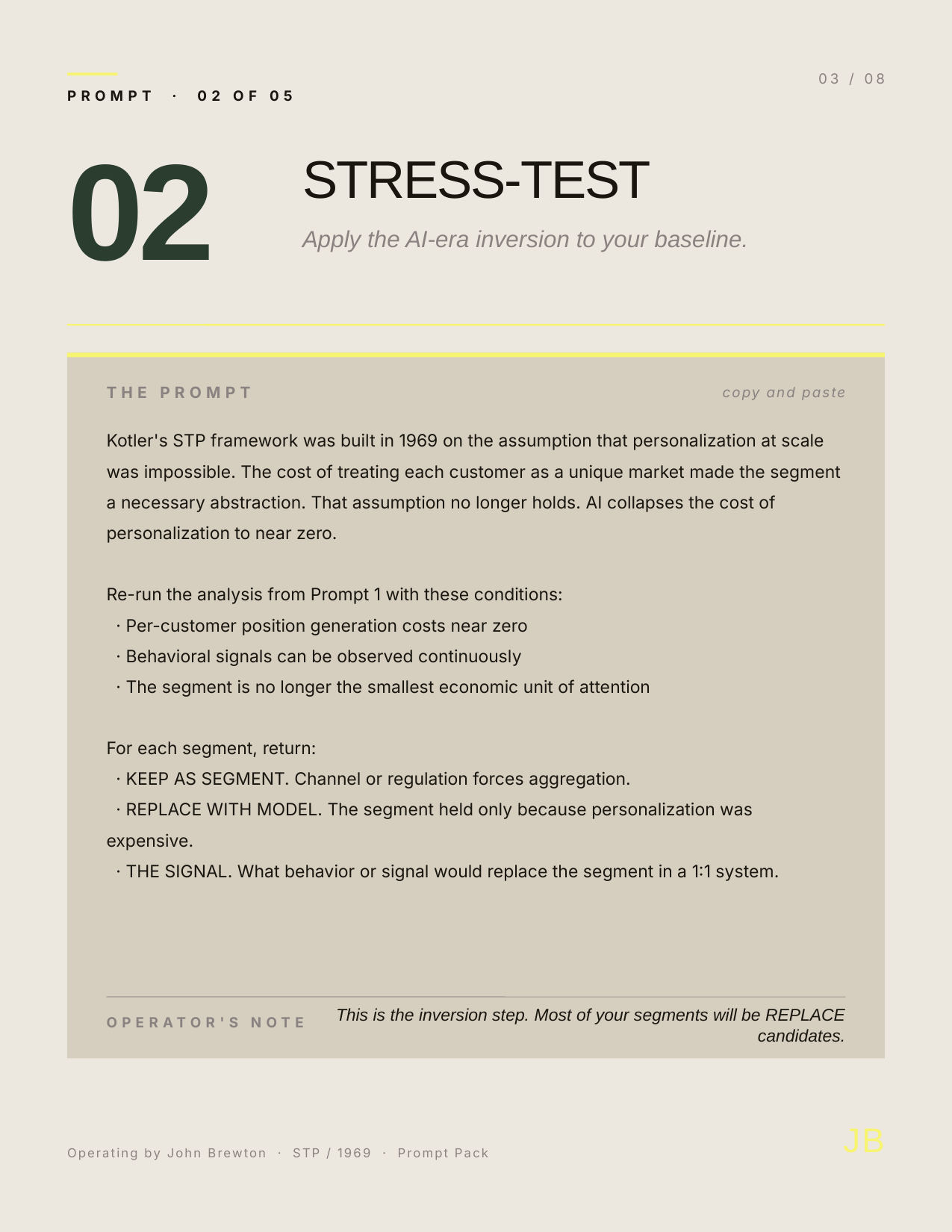

03 / 08

PROMPT  ·  02 OF 05
02
STRESS-TEST
Apply the AI-era inversion to your baseline.

THE PROMPT
copy and paste
Kotler's STP framework was built in 1969 on the assumption that personalization at scale was impossible. The cost of treating each customer as a unique market made the segment a necessary abstraction. That assumption no longer holds. AI collapses the cost of personalization to near zero.

Re-run the analysis from Prompt 1 with these conditions:
  · Per-customer position generation costs near zero
  · Behavioral signals can be observed continuously
  · The segment is no longer the smallest economic unit of attention

For each segment, return:
  · KEEP AS SEGMENT. Channel or regulation forces aggregation.
  · REPLACE WITH MODEL. The segment held only because personalization was expensive.
  · THE SIGNAL. What behavior or signal would replace the segment in a 1:1 system.

OPERATOR'S NOTE
This is the inversion step. Most of your segments will be REPLACE candidates.
JB
Operating by John Brewton  ·  STP / 1969  ·  Prompt Pack